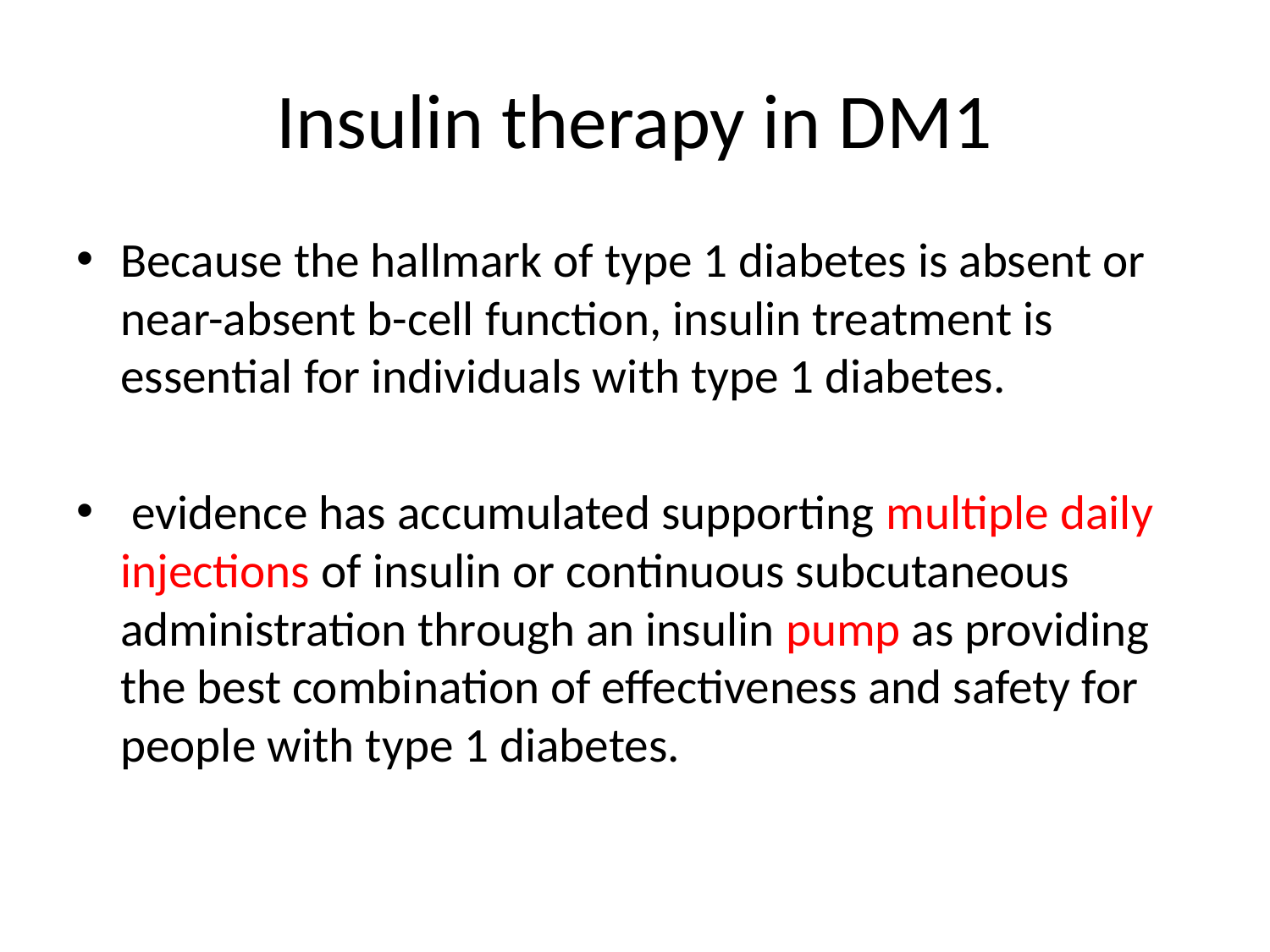

# Insulin therapy in DM1
Because the hallmark of type 1 diabetes is absent or near-absent b-cell function, insulin treatment is essential for individuals with type 1 diabetes.

 evidence has accumulated supporting multiple daily injections of insulin or continuous subcutaneous administration through an insulin pump as providing the best combination of effectiveness and safety for people with type 1 diabetes.